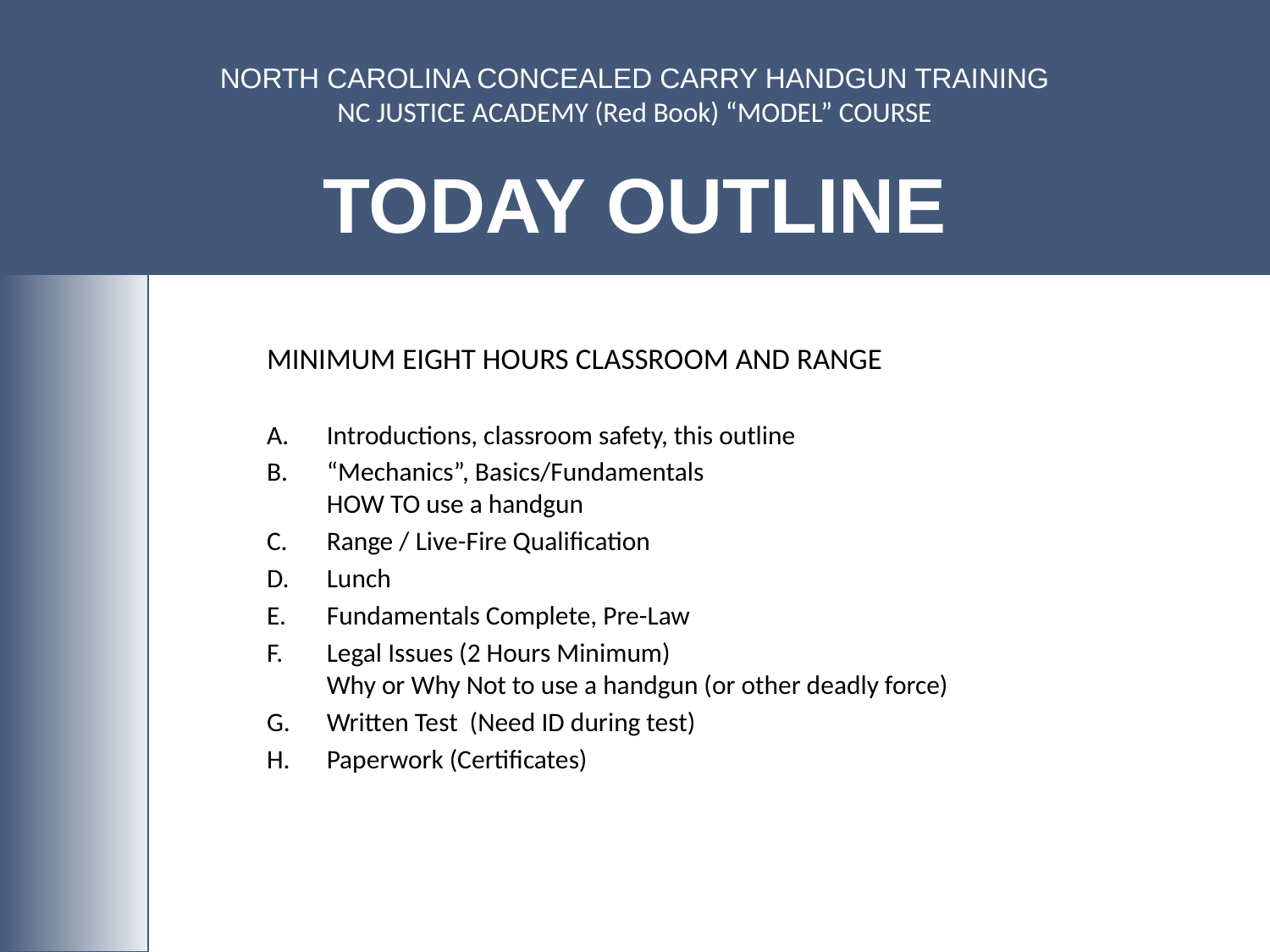

# NORTH CAROLINA CONCEALED CARRY HANDGUN TRAINING NC JUSTICE ACADEMY (Red Book) “MODEL” COURSE TODAY OUTLINE

MINIMUM EIGHT HOURS CLASSROOM AND RANGE

Introductions, classroom safety, this outline
“Mechanics”, Basics/Fundamentals
HOW TO use a handgun
Range / Live-Fire Qualification
Lunch
Fundamentals Complete, Pre-Law
Legal Issues (2 Hours Minimum)
Why or Why Not to use a handgun (or other deadly force)
Written Test  (Need ID during test)
Paperwork (Certificates)